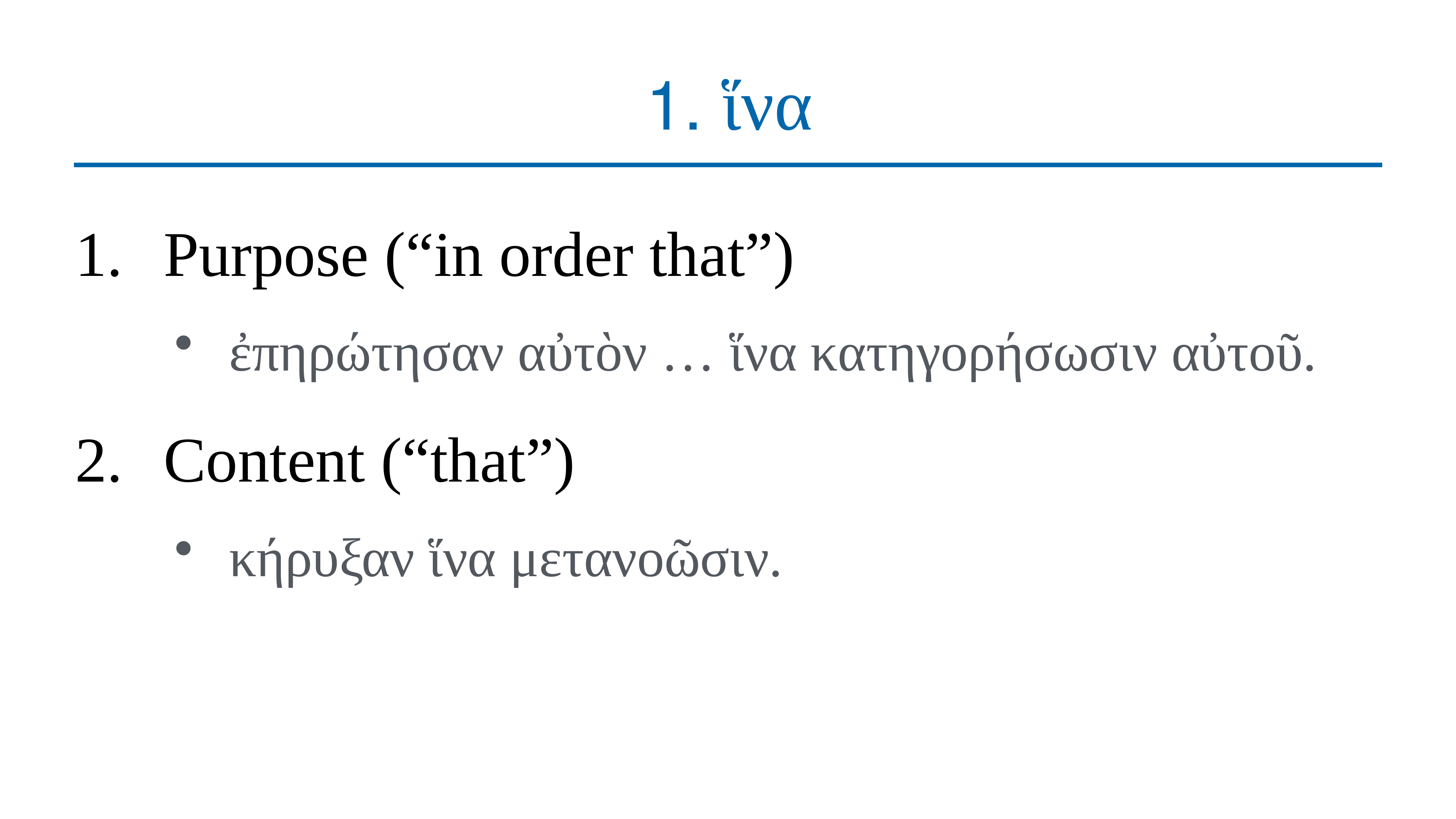

# 1. ἵνα
Purpose (“in order that”)
ἐπηρώτησαν αὐτὸν … ἵνα κατηγορήσωσιν αὐτοῦ.
Content (“that”)
κήρυξαν ἵνα μετανοῶσιν.